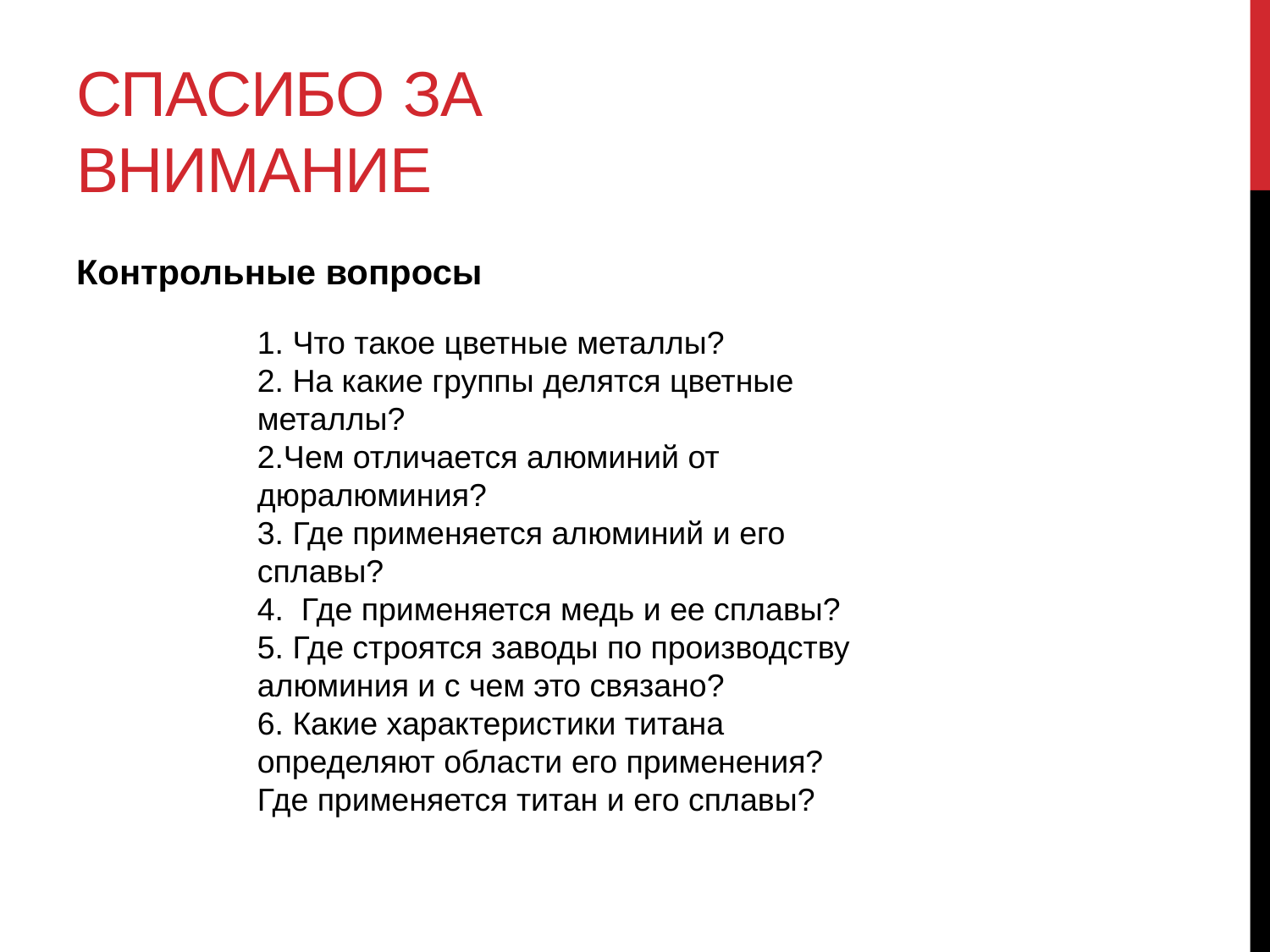

# СПАСИБО за внимание
Контрольные вопросы
1. Что такое цветные металлы?
2. На какие группы делятся цветные металлы?
2.Чем отличается алюминий от дюралюминия?
3. Где применяется алюминий и его сплавы?
4.  Где применяется медь и ее сплавы?
5. Где строятся заводы по производству алюминия и с чем это связано?
6. Какие характеристики титана определяют области его применения? Где применяется титан и его сплавы?